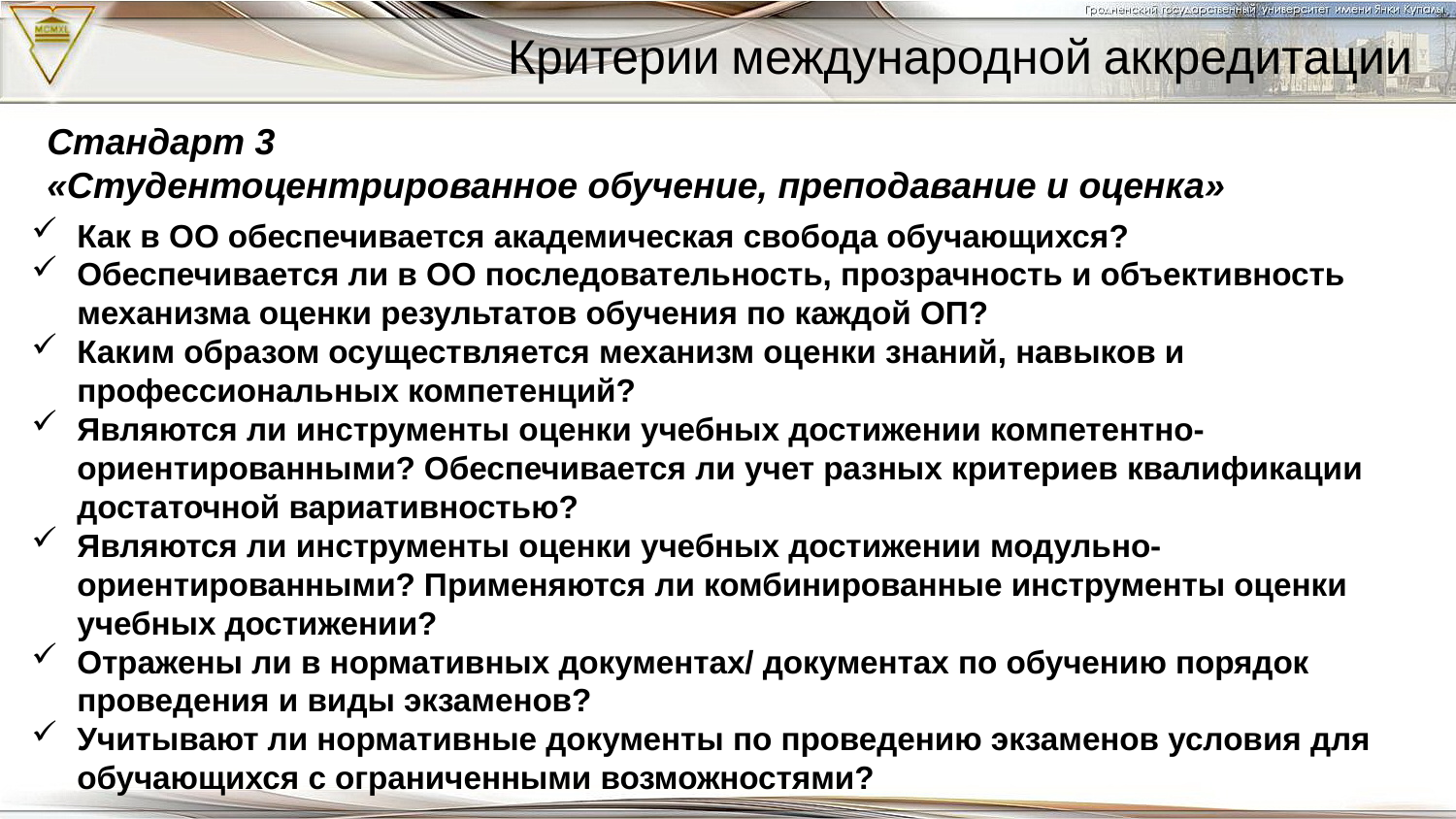

Критерии международной аккредитации
Стандарт 3
«Студентоцентрированное обучение, преподавание и оценка»
Как в ОО обеспечивается академическая свобода обучающихся?
Обеспечивается ли в ОО последовательность, прозрачность и объективность механизма оценки результатов обучения по каждой ОП?
Каким образом осуществляется механизм оценки знаний, навыков и профессиональных компетенций?
Являются ли инструменты оценки учебных достижении компетентно-ориентированными? Обеспечивается ли учет разных критериев квалификации достаточной вариативностью?
Являются ли инструменты оценки учебных достижении модульно-ориентированными? Применяются ли комбинированные инструменты оценки учебных достижении?
Отражены ли в нормативных документах/ документах по обучению порядок проведения и виды экзаменов?
Учитывают ли нормативные документы по проведению экзаменов условия для обучающихся с ограниченными возможностями?